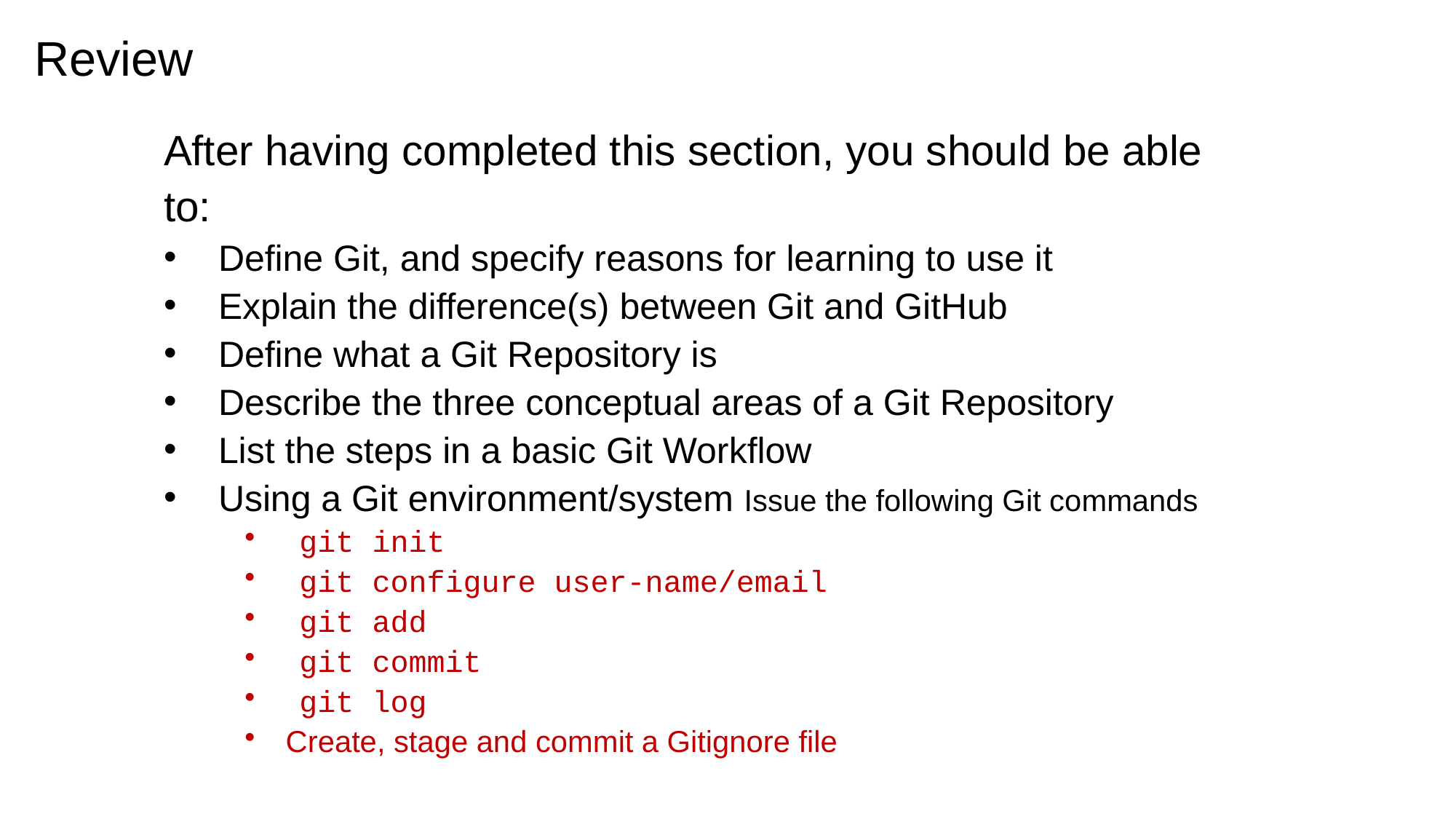

# Review
After having completed this section, you should be able to:
Define Git, and specify reasons for learning to use it
Explain the difference(s) between Git and GitHub
Define what a Git Repository is
Describe the three conceptual areas of a Git Repository
List the steps in a basic Git Workflow
Using a Git environment/system Issue the following Git commands
git init
git configure user-name/email
git add
git commit
git log
Create, stage and commit a Gitignore file